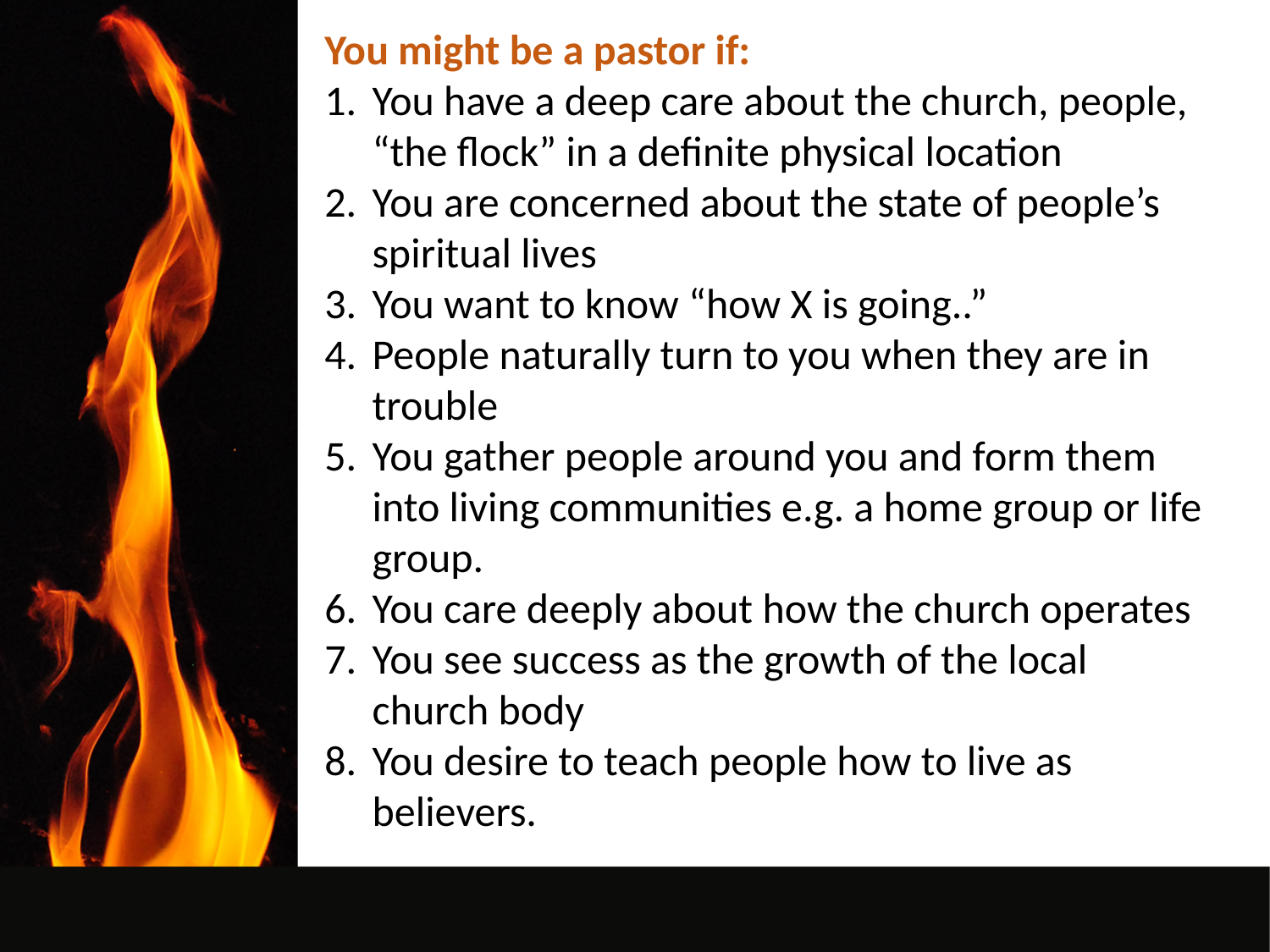

You might be a pastor if:
You have a deep care about the church, people, “the flock” in a definite physical location
You are concerned about the state of people’s spiritual lives
You want to know “how X is going..”
People naturally turn to you when they are in trouble
You gather people around you and form them into living communities e.g. a home group or life group.
You care deeply about how the church operates
You see success as the growth of the local church body
You desire to teach people how to live as believers.